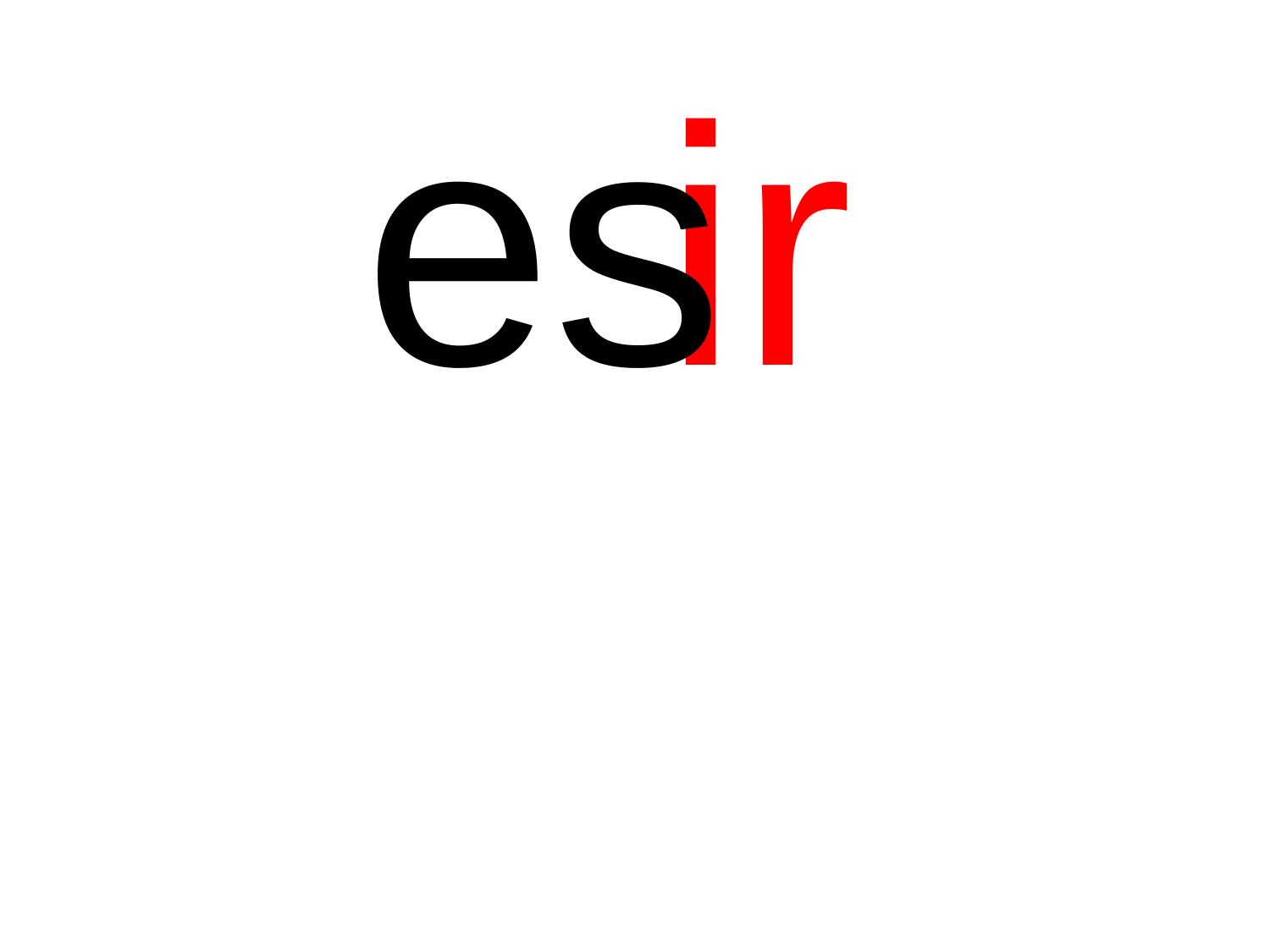

| es |
| --- |
| ir |
| --- |